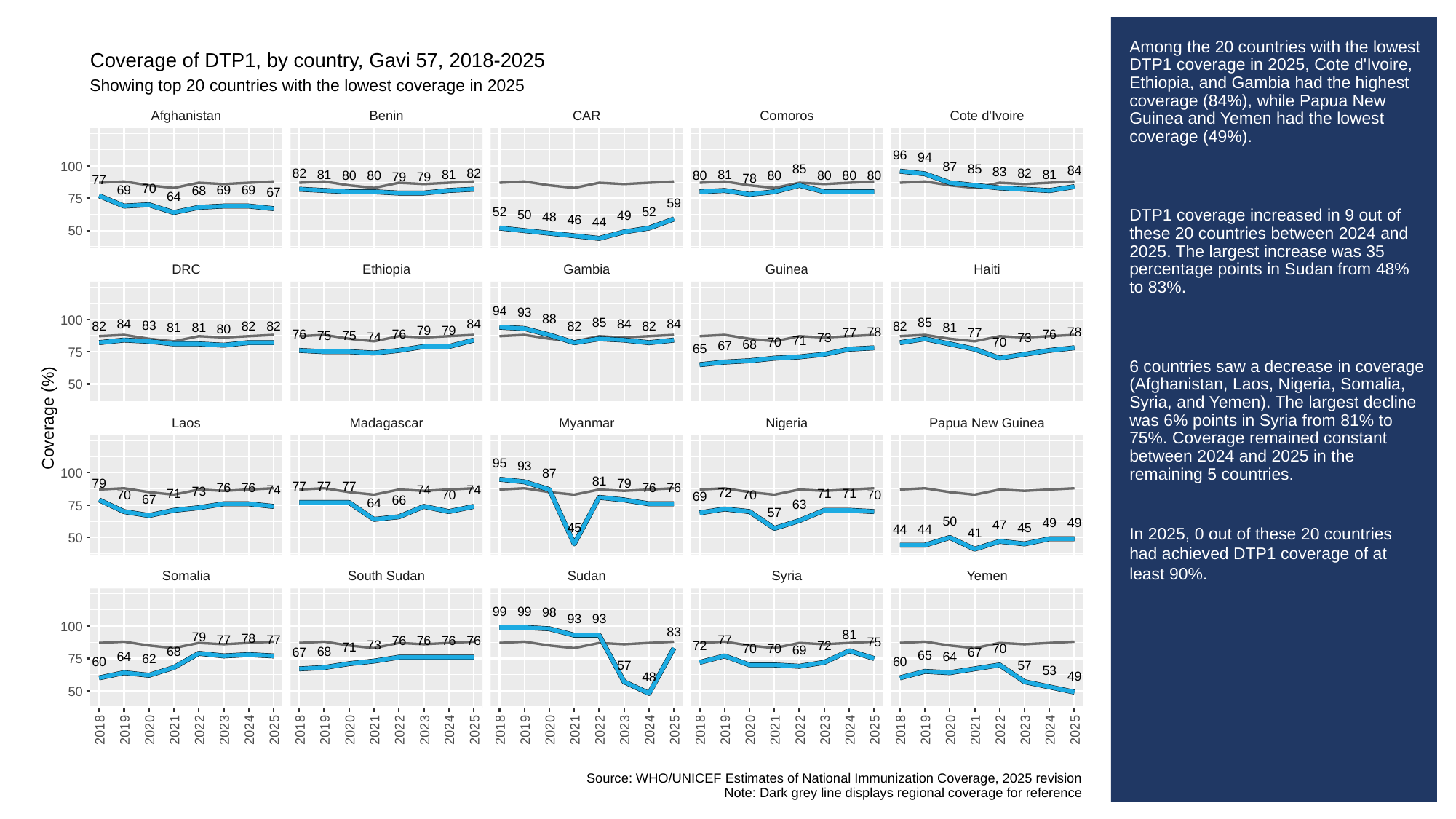

# Among the 20 countries with the lowest DTP1 coverage in 2025, Cote d'Ivoire, Ethiopia, and Gambia had the highest coverage (84%), while Papua New Guinea and Yemen had the lowest coverage (49%).

DTP1 coverage increased in 9 out of these 20 countries between 2024 and 2025. The largest increase was 35 percentage points in Sudan from 48% to 83%.

6 countries saw a decrease in coverage (Afghanistan, Laos, Nigeria, Somalia, Syria, and Yemen). The largest decline was 6% points in Syria from 81% to 75%. Coverage remained constant between 2024 and 2025 in the remaining 5 countries.

In 2025, 0 out of these 20 countries had achieved DTP1 coverage of at least 90%.

Coverage of DTP1, by country, Gavi 57, 2018-2025
Showing top 20 countries with the lowest coverage in 2025
Afghanistan
Benin
CAR
Comoros
Cote d'Ivoire

96
94
100
87
85
85
84

83
82
82
82
81
81
81
81
80
80
80
80
80
80
80

79
79
78
77

70
69
69
69

68
67

64
75

59

52
52
50
49
48

46
44

50

DRC
Ethiopia
Gambia
Guinea
Haiti

94
93
88
100
85
85
84
84
84
84

83
82
82
82
82
82
82
81
81
81
80
79
79
78
78

77
77
76
76
76
75
75
74
73
73

71
70
70

68

67
65
75

50

Coverage (%)
Laos
Madagascar
Myanmar
Nigeria
Papua New Guinea

95
93
100
87

81
79
79

77
77
77
76
76
76
76
74
74
74
73
72

71
71
71
70
70
70
70
69
67
66
64
63

75

57

50
49
49
47

45
45
44
44
41
50

Somalia
South Sudan
Sudan
Syria
Yemen

99
99
98

93
93
100

83

81
79
78
77
77
77
76
76
76
76
75
73
72
72

71
70
70
70
69
68
68
67
67
65

64
64

75
62
60
60

57
57

53
49
48

50

2018
2019
2020
2021
2022
2023
2024
2025
2018
2019
2020
2021
2022
2023
2024
2025
2018
2019
2020
2021
2022
2023
2024
2025
2018
2019
2020
2021
2022
2023
2024
2025
2018
2019
2020
2021
2022
2023
2024
2025
Source: WHO/UNICEF Estimates of National Immunization Coverage, 2025 revision
Note: Dark grey line displays regional coverage for reference